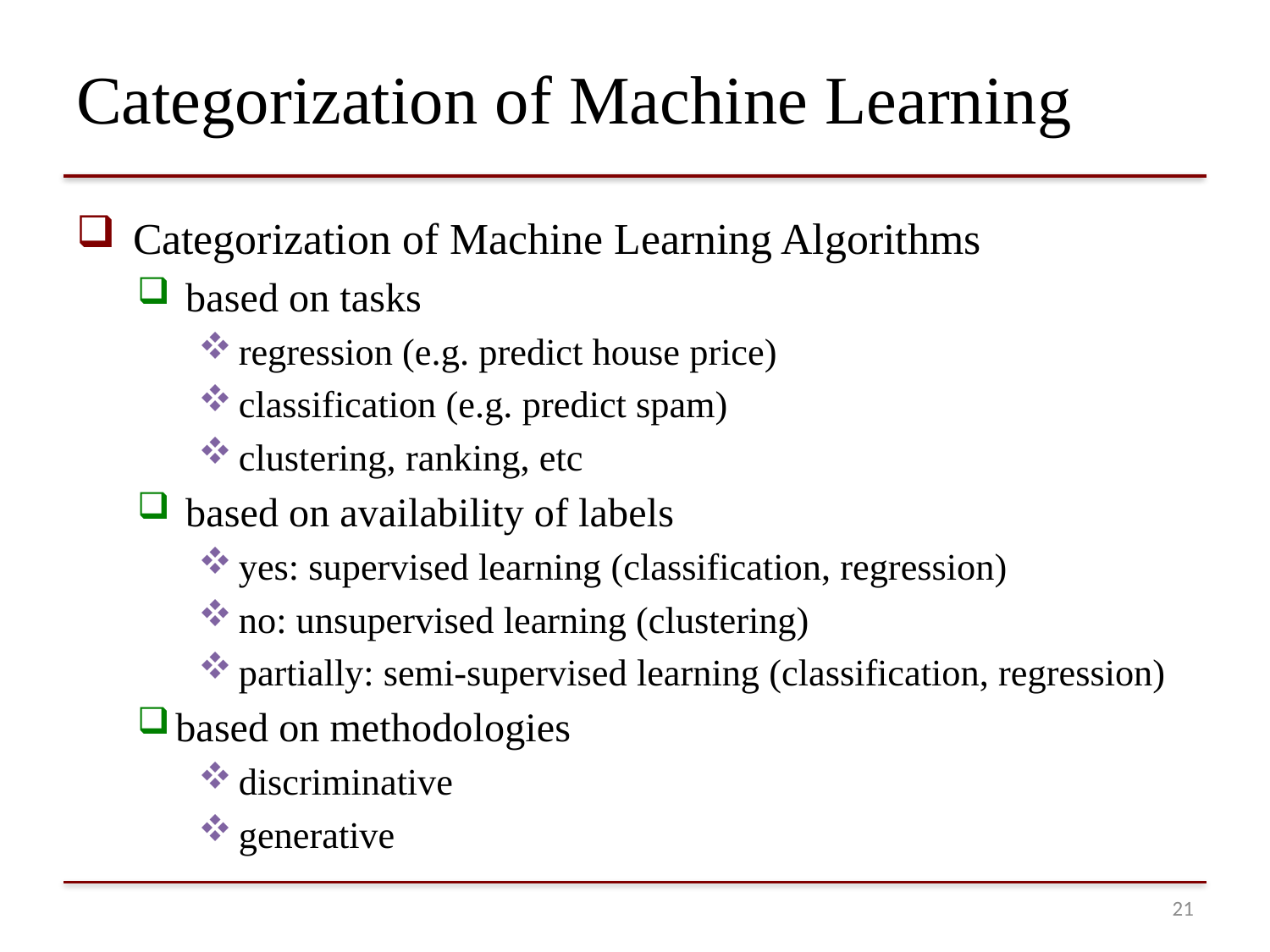

# Categorization of Machine Learning
 Categorization of Machine Learning Algorithms
 based on tasks
 regression (e.g. predict house price)
 classification (e.g. predict spam)
 clustering, ranking, etc
 based on availability of labels
 yes: supervised learning (classification, regression)
 no: unsupervised learning (clustering)
 partially: semi-supervised learning (classification, regression)
based on methodologies
 discriminative
 generative
21